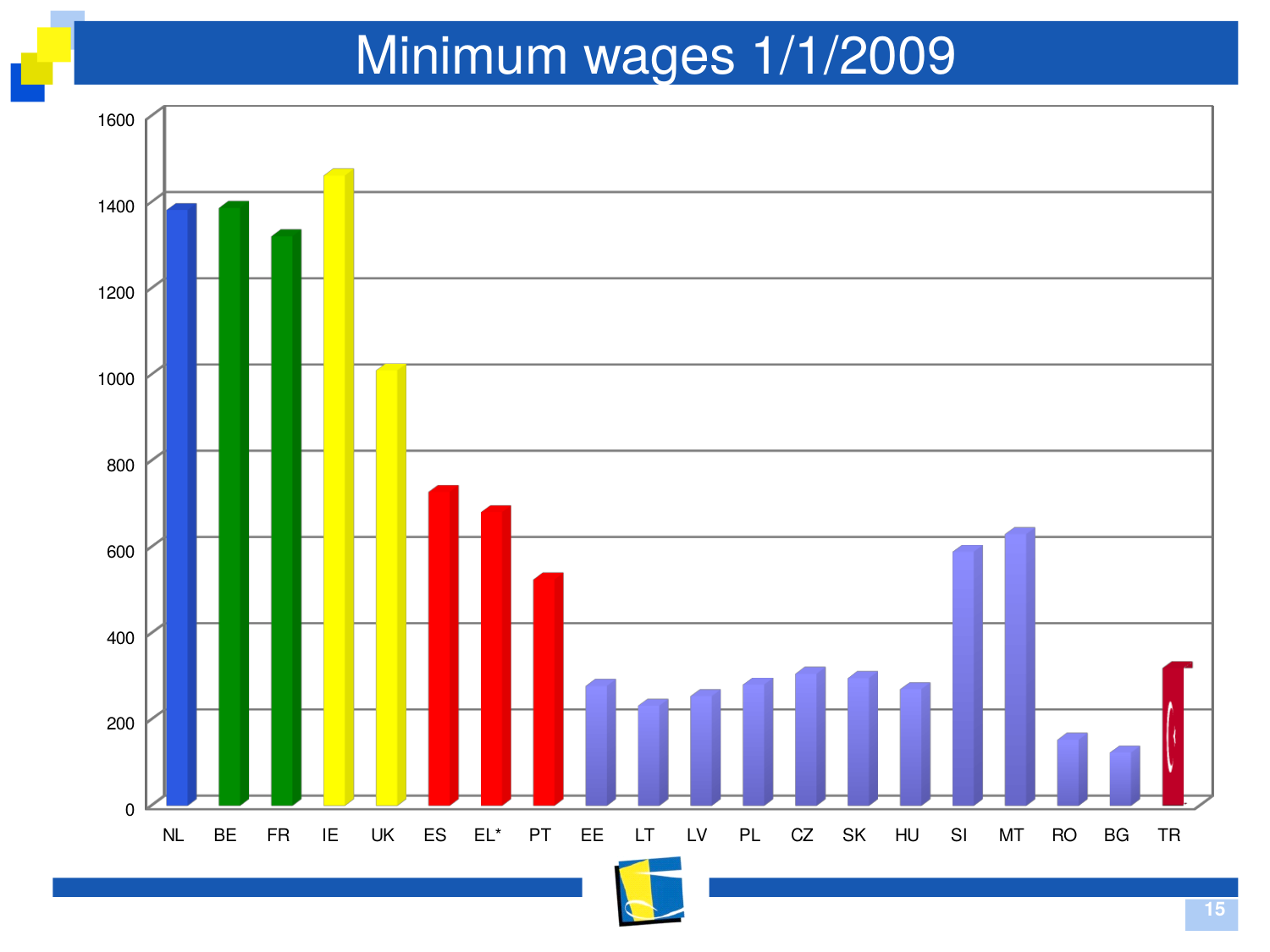

# Minimum wages 1/1/2009

[unsupported chart]

15